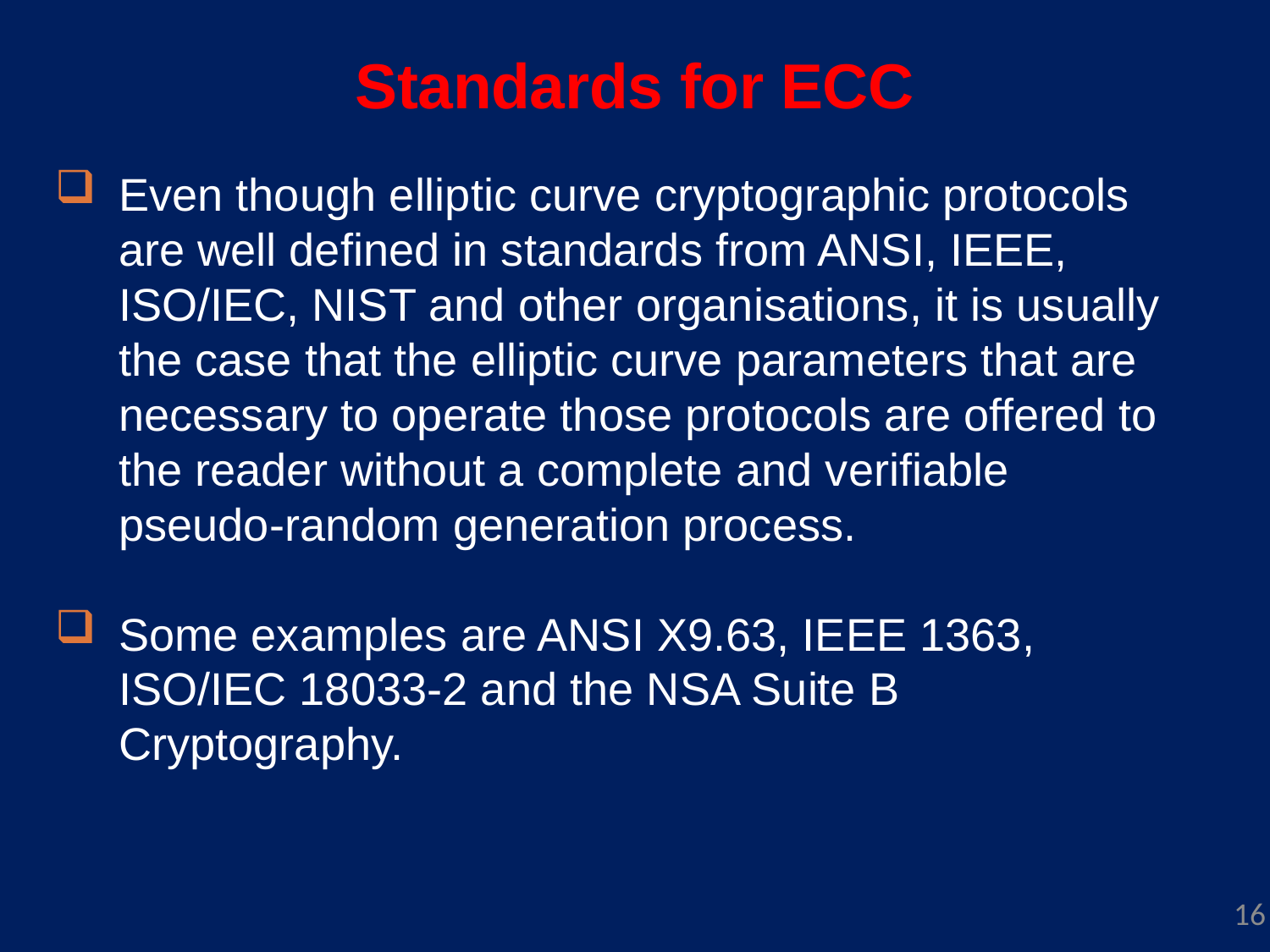

# Standards for ECC
Even though elliptic curve cryptographic protocols are well defined in standards from ANSI, IEEE, ISO/IEC, NIST and other organisations, it is usually the case that the elliptic curve parameters that are necessary to operate those protocols are offered to the reader without a complete and verifiable pseudo-random generation process.

Some examples are ANSI X9.63, IEEE 1363, ISO/IEC 18033-2 and the NSA Suite B Cryptography.
16